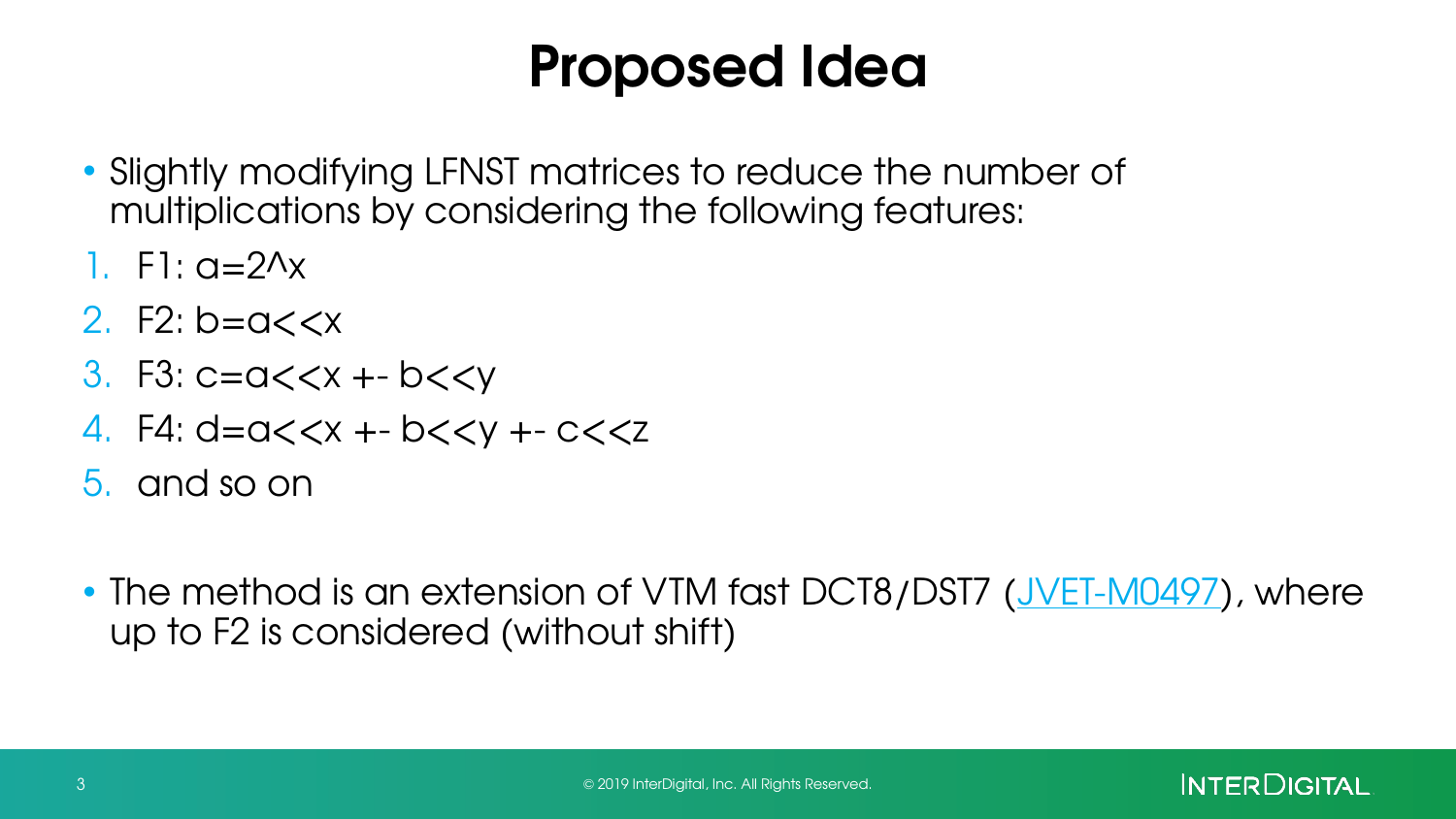

# Proposed Idea
Slightly modifying LFNST matrices to reduce the number of multiplications by considering the following features:
F1: a=2^x
F2: b=a<<x
F3: c=a<<x +- b<<y
F4: d=a<<x +- b<<y +- c<<z
and so on

The method is an extension of VTM fast DCT8/DST7 (JVET-M0497), where up to F2 is considered (without shift)

3
© 2019 InterDigital, Inc. All Rights Reserved.